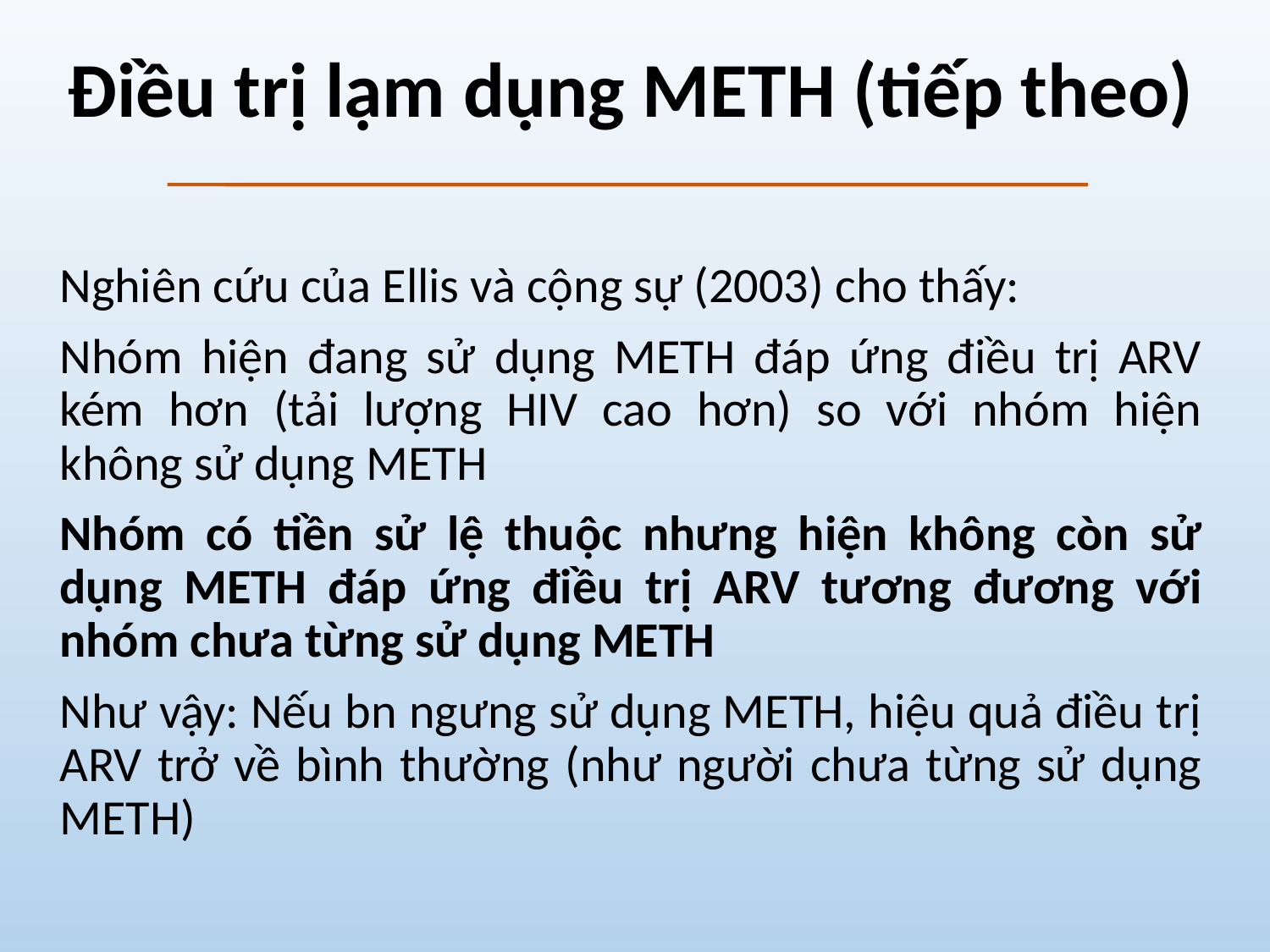

# Điều trị lạm dụng METH (tiếp theo)
Nghiên cứu của Ellis và cộng sự (2003) cho thấy:
Nhóm hiện đang sử dụng METH đáp ứng điều trị ARV kém hơn (tải lượng HIV cao hơn) so với nhóm hiện không sử dụng METH
Nhóm có tiền sử lệ thuộc nhưng hiện không còn sử dụng METH đáp ứng điều trị ARV tương đương với nhóm chưa từng sử dụng METH
Như vậy: Nếu bn ngưng sử dụng METH, hiệu quả điều trị ARV trở về bình thường (như người chưa từng sử dụng METH)